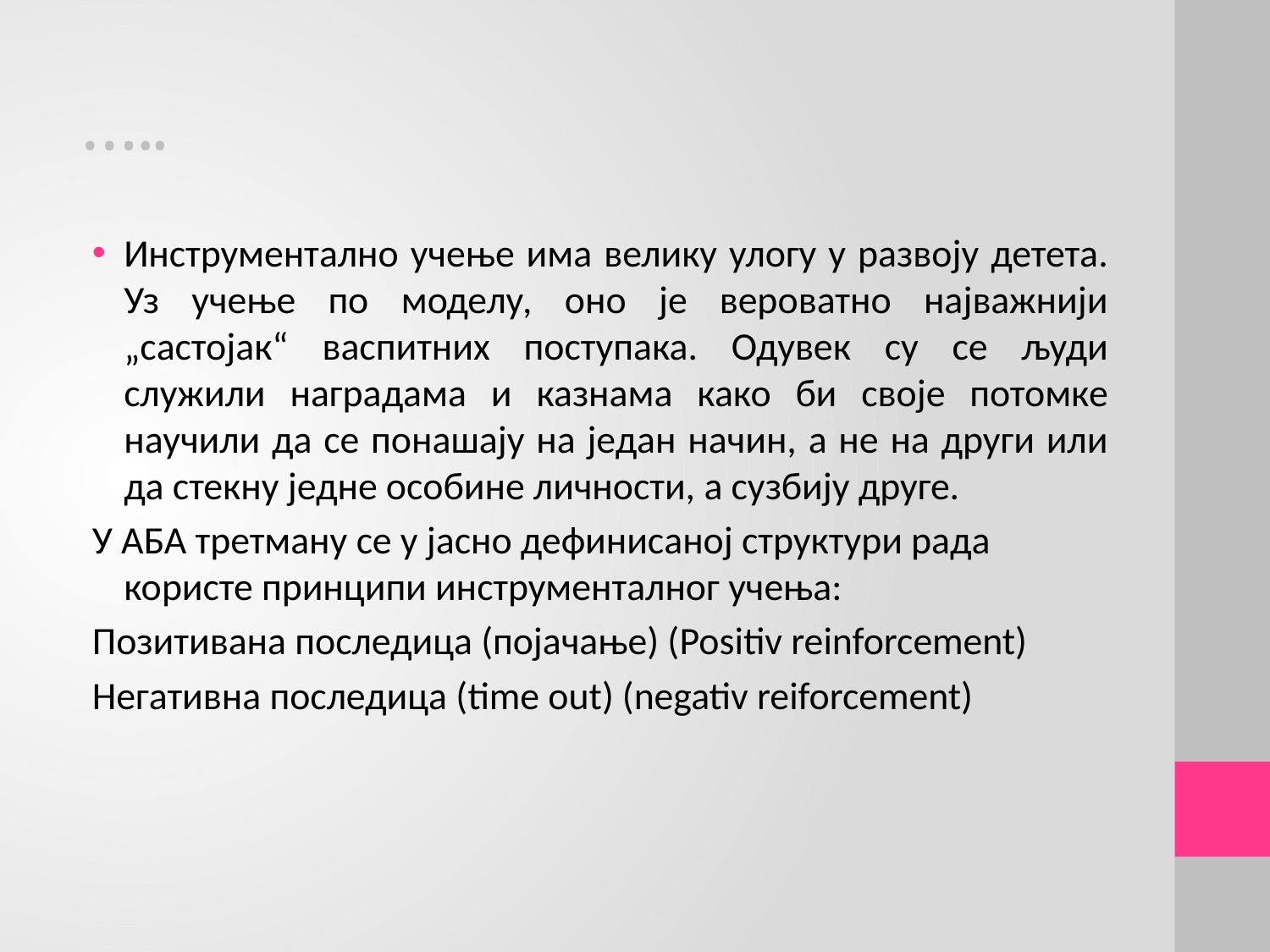

# …..
Инструментално учење има велику улогу у развоју детета. Уз учење по моделу, оно је вероватно најважнији „састојак“ васпитних поступака. Одувек су се људи служили наградама и казнама како би своје потомке научили да се понашају на један начин, а не на други или да стекну једне особине личности, а сузбију друге.
У АБА третману се у јасно дефинисаној структури рада користе принципи инструменталног учења:
Позитивана последица (појачање) (Positiv reinforcement)
Негативна последица (time out) (negativ reiforcement)